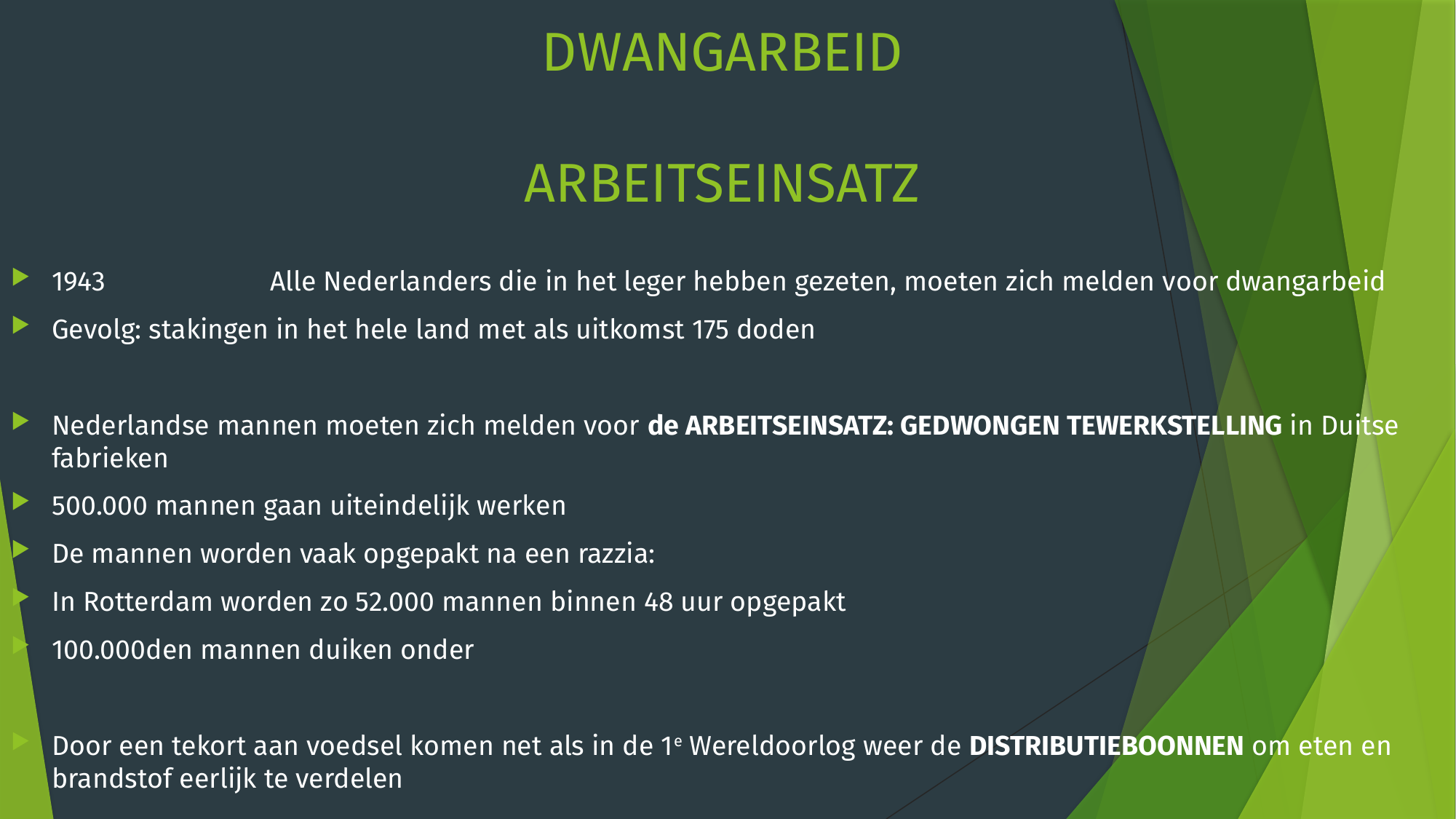

# DWANGARBEID ARBEITSEINSATZ
1943		Alle Nederlanders die in het leger hebben gezeten, moeten zich melden voor dwangarbeid
Gevolg: stakingen in het hele land met als uitkomst 175 doden

Nederlandse mannen moeten zich melden voor de ARBEITSEINSATZ: GEDWONGEN TEWERKSTELLING in Duitse fabrieken
500.000 mannen gaan uiteindelijk werken
De mannen worden vaak opgepakt na een razzia:
In Rotterdam worden zo 52.000 mannen binnen 48 uur opgepakt
100.000den mannen duiken onder

Door een tekort aan voedsel komen net als in de 1e Wereldoorlog weer de DISTRIBUTIEBOONNEN om eten en brandstof eerlijk te verdelen